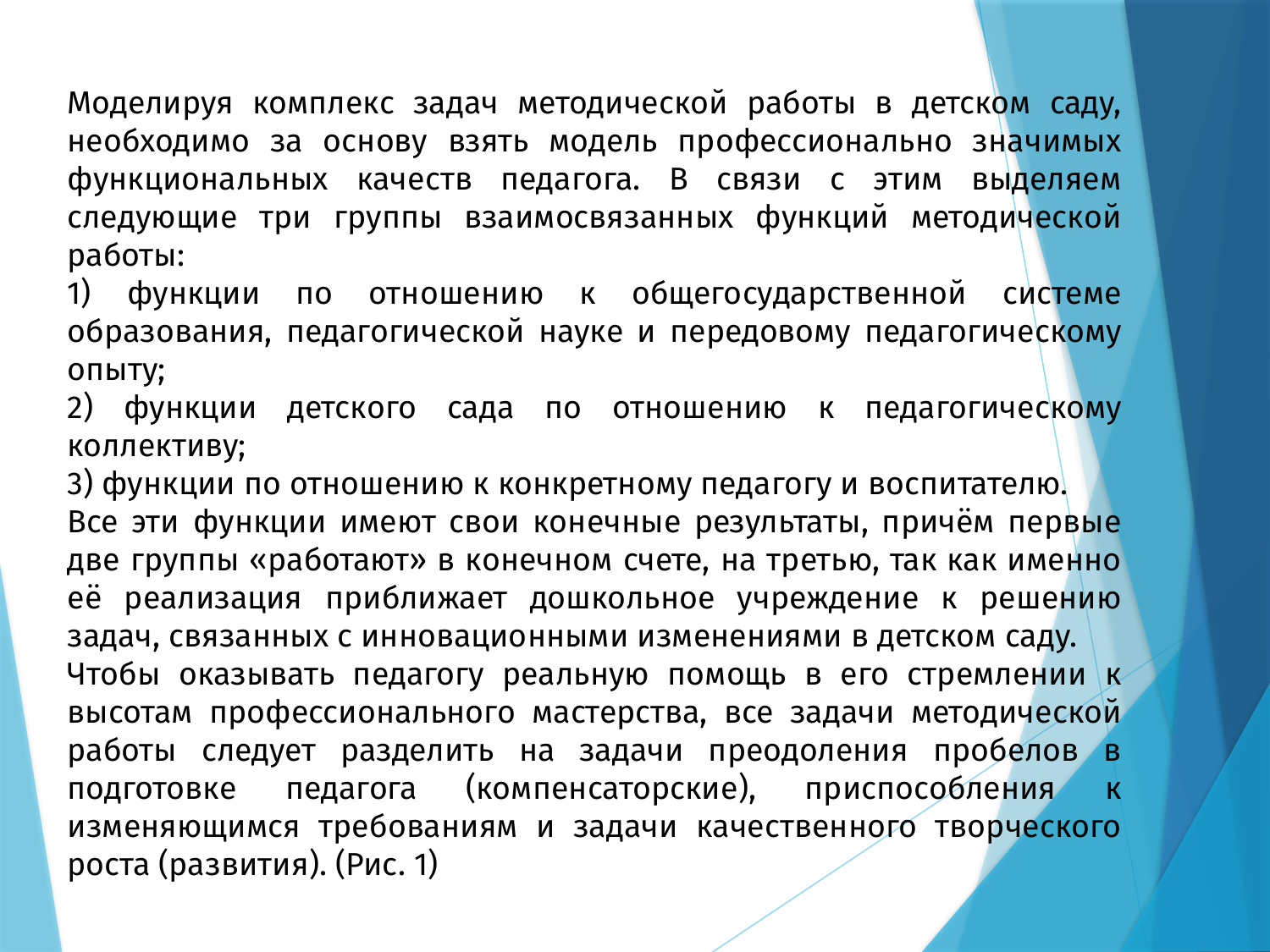

Моделируя комплекс задач методической работы в детском саду, необходимо за основу взять модель профессионально значимых функциональных качеств педагога. В связи с этим выделяем следующие три группы взаимосвязанных функций методической работы:
1) функции по отношению к общегосударственной системе образования, педагогической науке и передовому педагогическому опыту;
2) функции детского сада по отношению к педагогическому коллективу;
3) функции по отношению к конкретному педагогу и воспитателю.
Все эти функции имеют свои конечные результаты, причём первые две группы «работают» в конечном счете, на третью, так как именно её реализация приближает дошкольное учреждение к решению задач, связанных с инновационными изменениями в детском саду.
Чтобы оказывать педагогу реальную помощь в его стремлении к высотам профессионального мастерства, все задачи методической работы следует разделить на задачи преодоления пробелов в подготовке педагога (компенсаторские), приспособления к изменяющимся требованиям и задачи качественного творческого роста (развития). (Рис. 1)